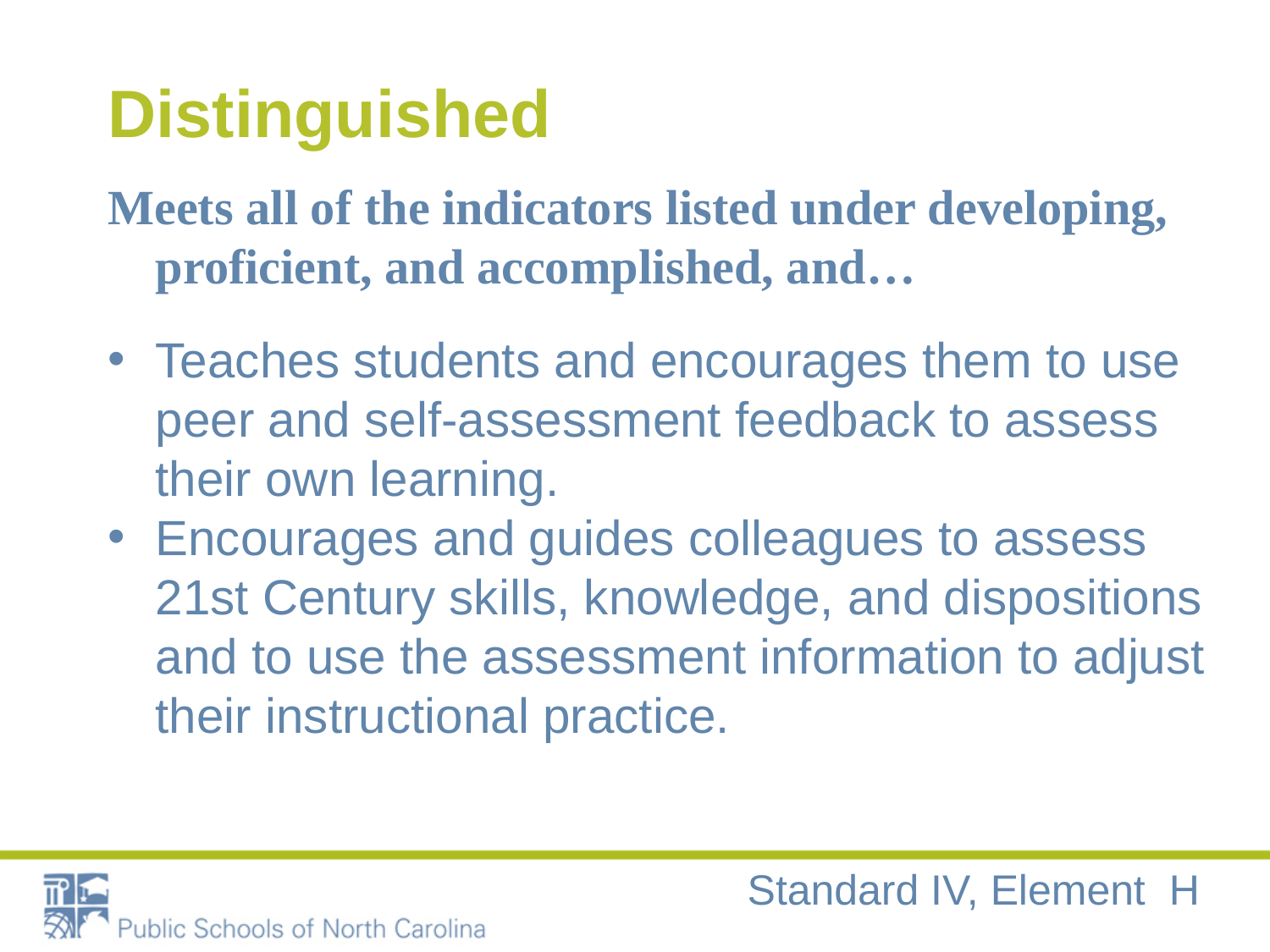

# Distinguished
Meets all of the indicators listed under developing, proficient, and accomplished, and…

Teaches students and encourages them to use peer and self-assessment feedback to assess their own learning.
Encourages and guides colleagues to assess 21st Century skills, knowledge, and dispositions and to use the assessment information to adjust their instructional practice.

Standard IV, Element  H